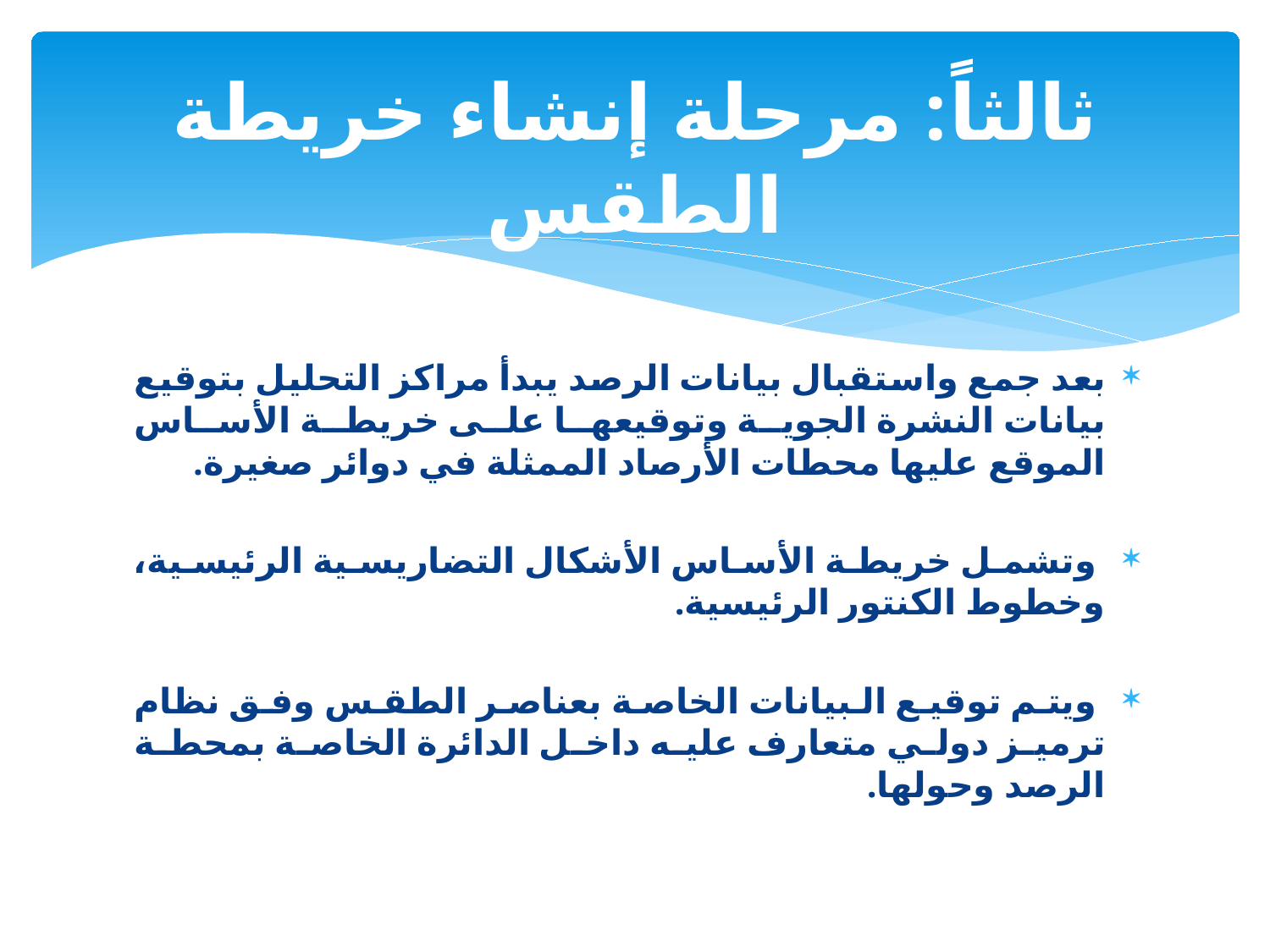

# ثالثاً: مرحلة إنشاء خريطة الطقس
بعد جمع واستقبال بيانات الرصد يبدأ مراكز التحليل بتوقيع بيانات النشرة الجوية وتوقيعها على خريطة الأساس الموقع عليها محطات الأرصاد الممثلة في دوائر صغيرة.

 وتشمل خريطة الأساس الأشكال التضاريسية الرئيسية، وخطوط الكنتور الرئيسية.

 ويتم توقيع البيانات الخاصة بعناصر الطقس وفق نظام ترميز دولي متعارف عليه داخل الدائرة الخاصة بمحطة الرصد وحولها.